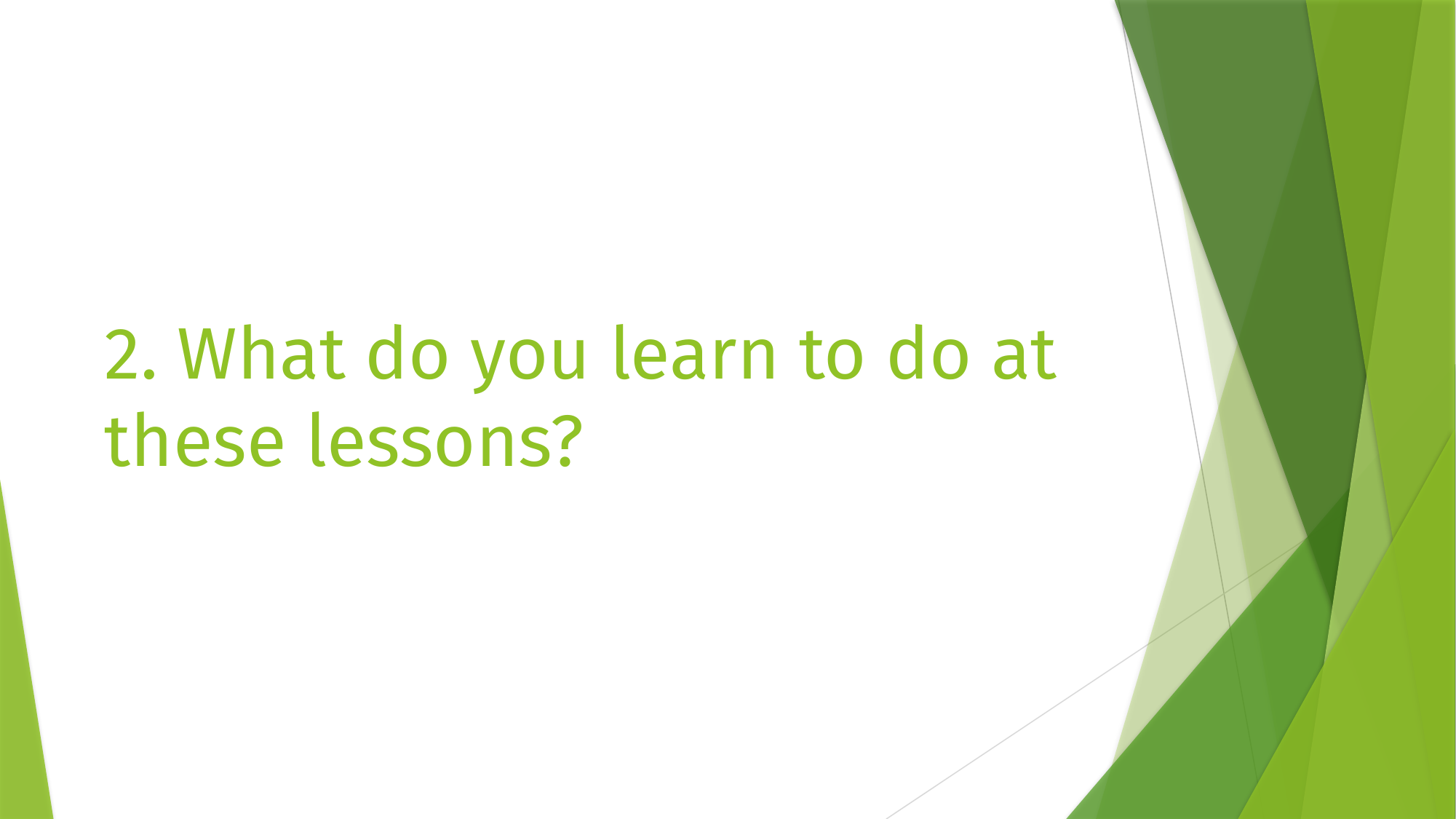

# 2. What do you learn to do at these lessons?